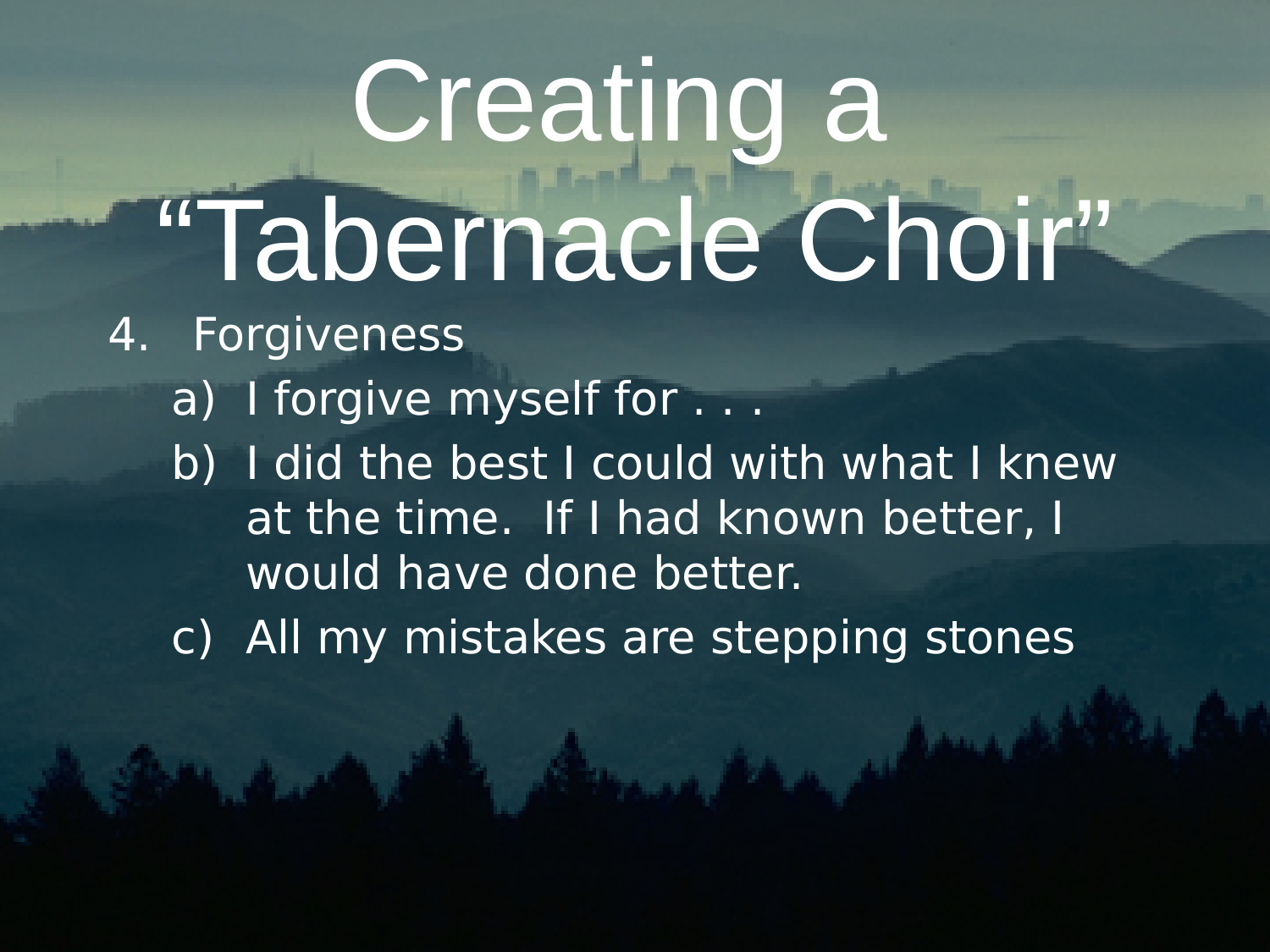

# Creating a “Tabernacle Choir”
Forgiveness
I forgive myself for . . .
I did the best I could with what I knew at the time.  If I had known better, I would have done better.
All my mistakes are stepping stones